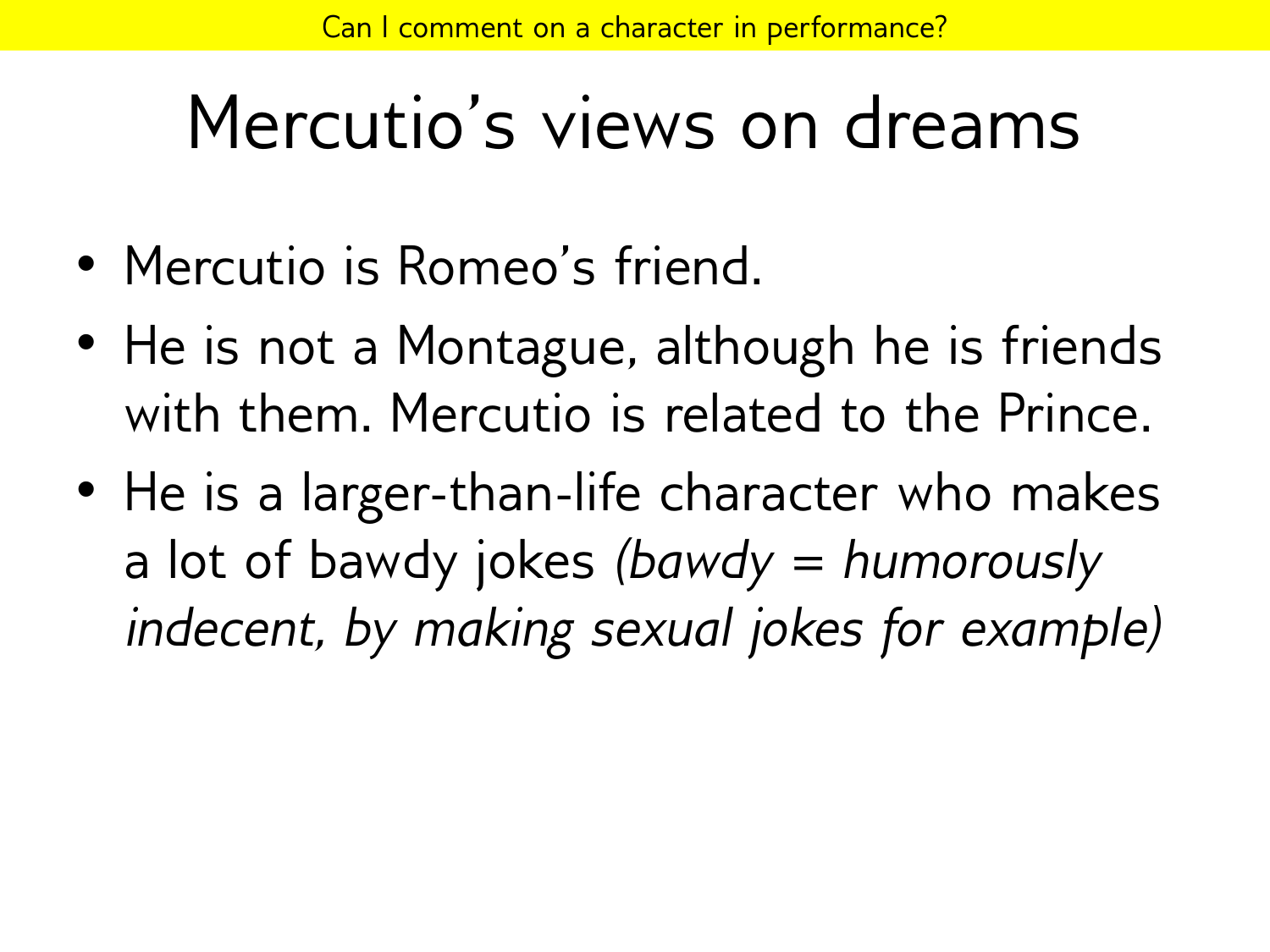

Can I comment on a character in performance?
# Mercutio’s views on dreams
Mercutio is Romeo’s friend.
He is not a Montague, although he is friends with them. Mercutio is related to the Prince.
He is a larger-than-life character who makes a lot of bawdy jokes (bawdy = humorously indecent, by making sexual jokes for example)